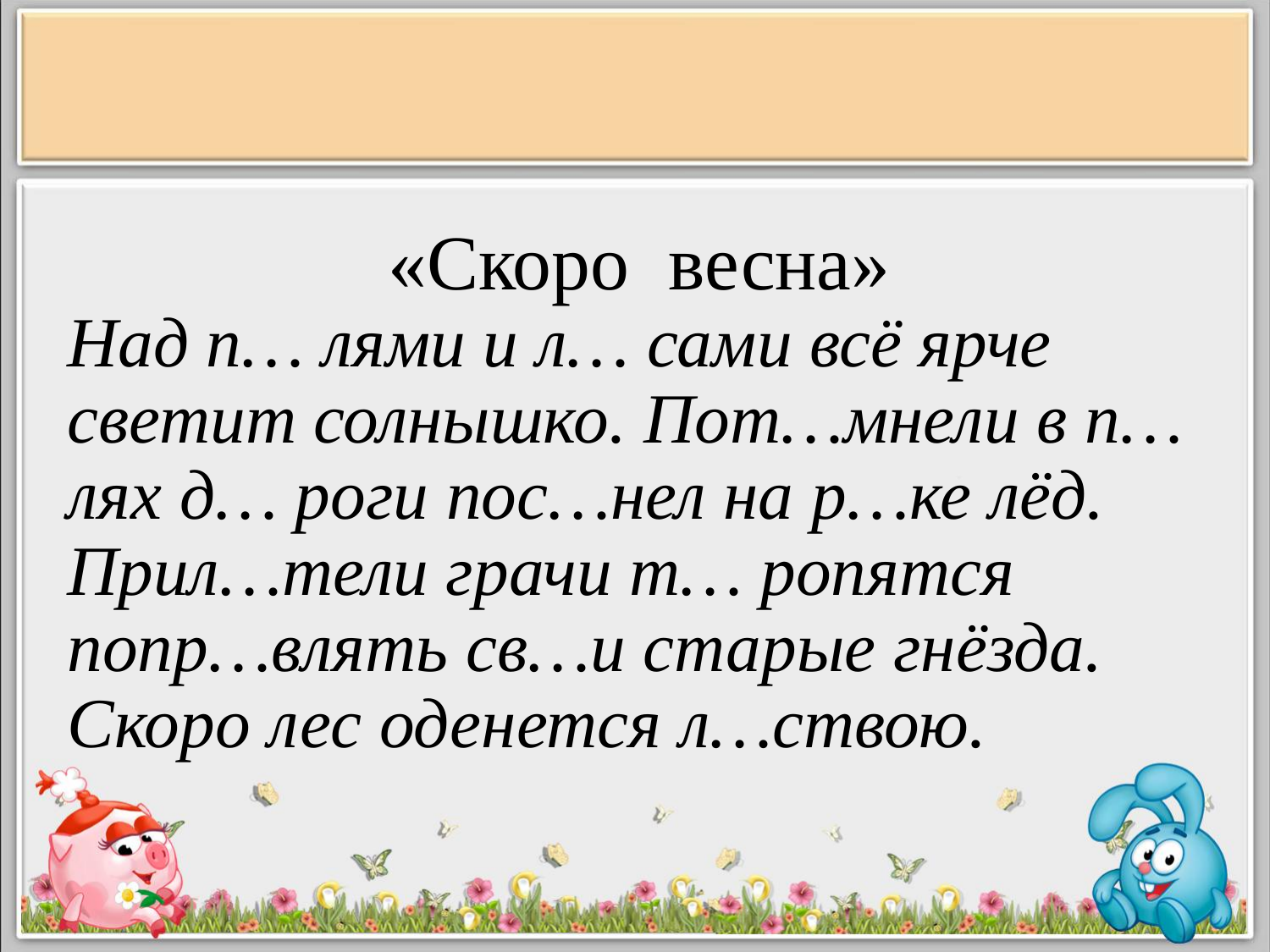

«Скоро  весна»
Над п… лями и л… сами всё ярче светит солнышко. Пот…мнели в п… лях д… роги пос…нел на р…ке лёд. Прил…тели грачи т… ропятся попр…влять св…и старые гнёзда. Скоро лес оденется л…ствою.